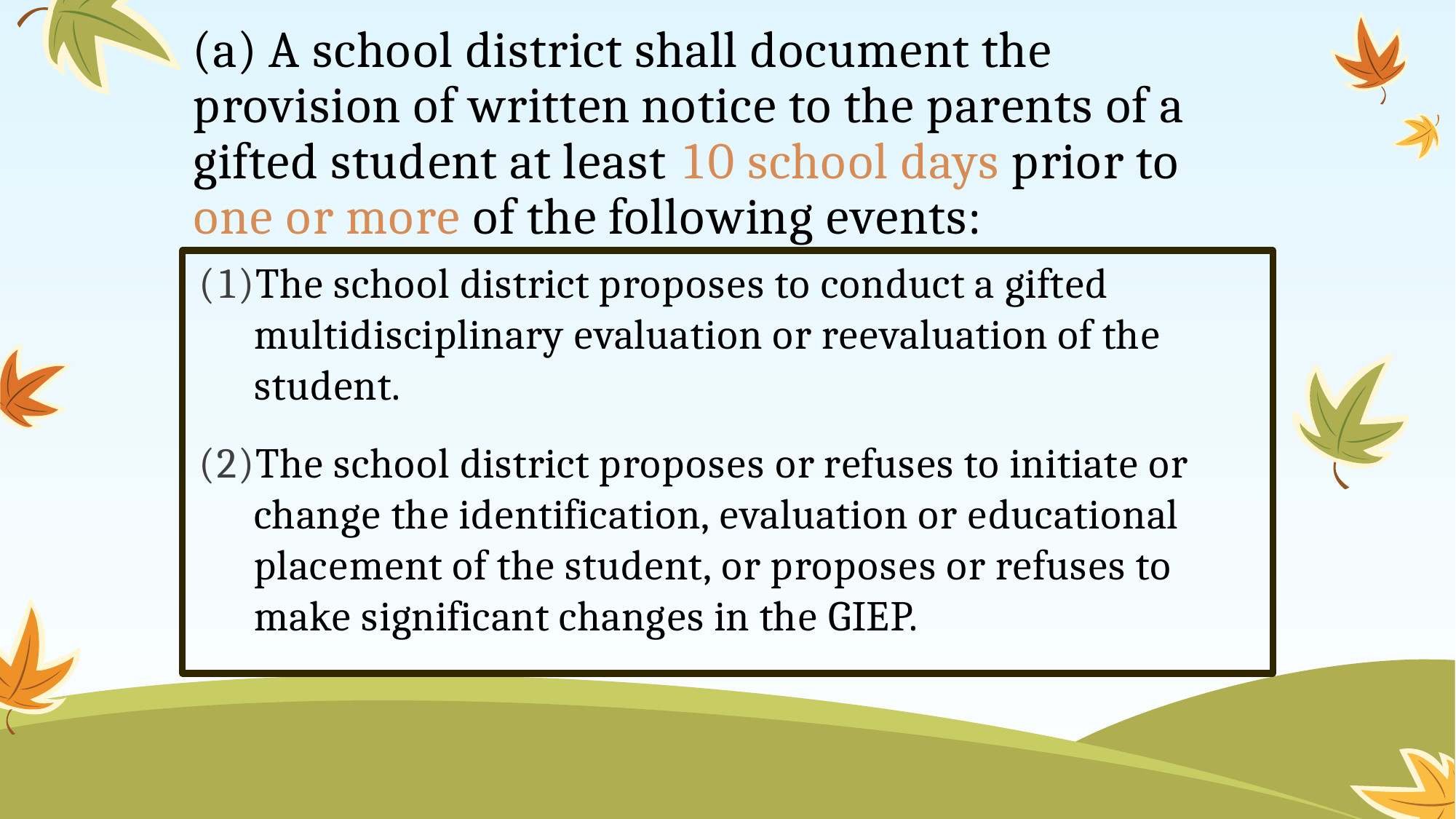

# (a) A school district shall document the provision of written notice to the parents of a gifted student at least 10 school days prior to one or more of the following events:
The school district proposes to conduct a gifted multidisciplinary evaluation or reevaluation of the student.
The school district proposes or refuses to initiate or change the identification, evaluation or educational placement of the student, or proposes or refuses to make significant changes in the GIEP.